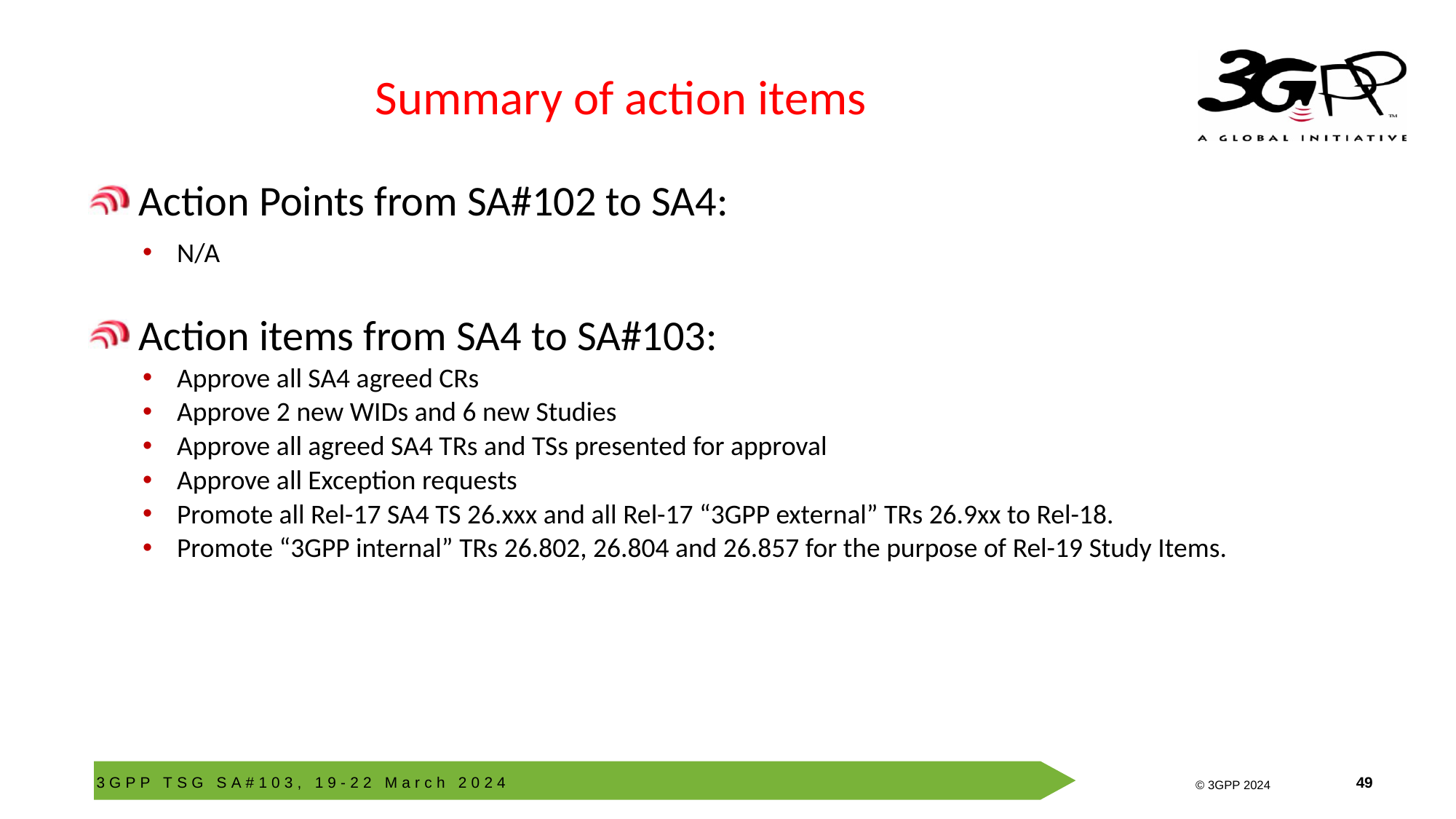

# Summary of action items
 Action Points from SA#102 to SA4:
N/A
 Action items from SA4 to SA#103:
Approve all SA4 agreed CRs
Approve 2 new WIDs and 6 new Studies
Approve all agreed SA4 TRs and TSs presented for approval
Approve all Exception requests
Promote all Rel-17 SA4 TS 26.xxx and all Rel-17 “3GPP external” TRs 26.9xx to Rel-18.
Promote “3GPP internal” TRs 26.802, 26.804 and 26.857 for the purpose of Rel-19 Study Items.